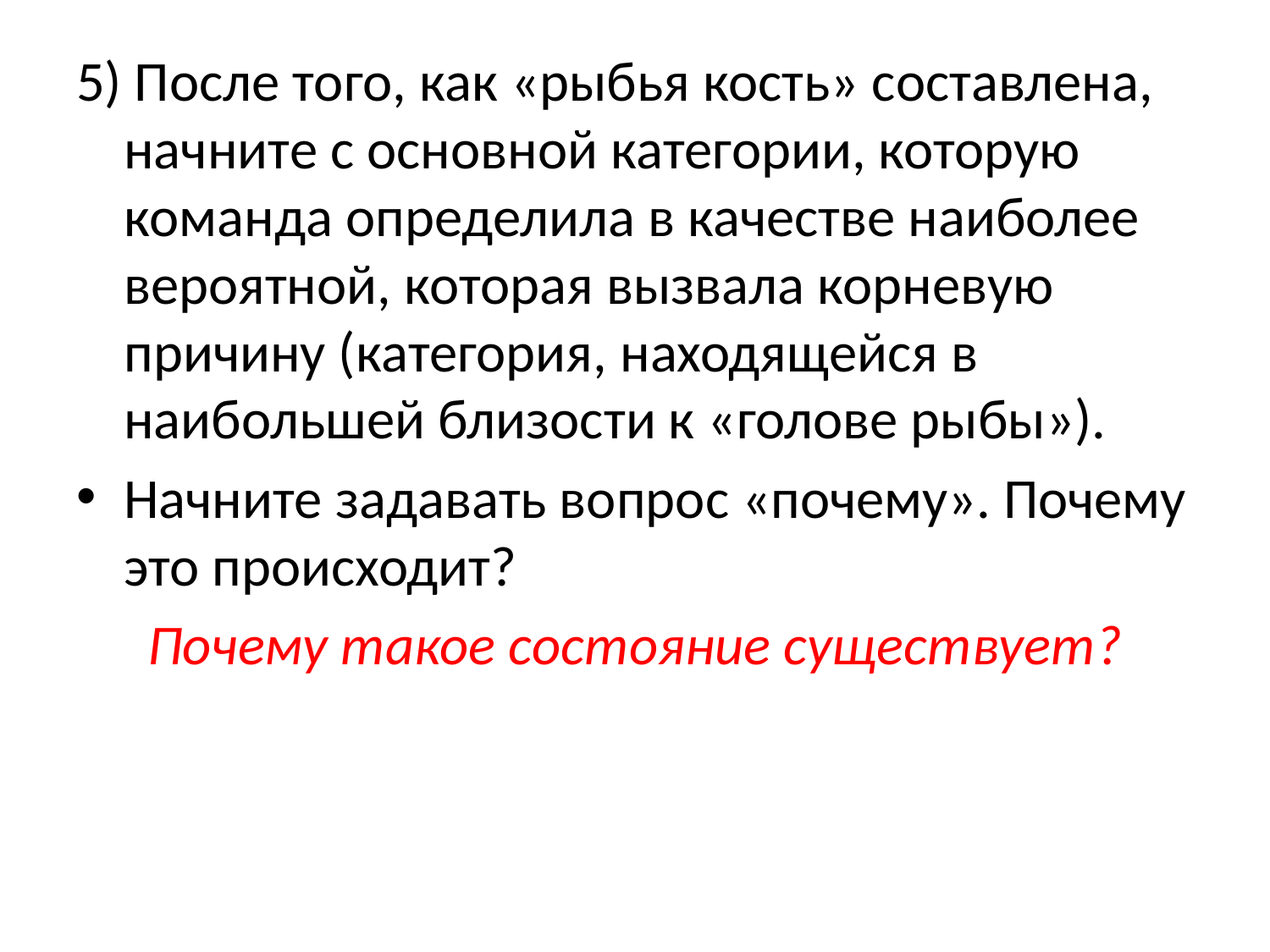

# 5) После того, как «рыбья кость» составлена, начните с основной категории, которую команда определила в качестве наиболее вероятной, которая вызвала корневую причину (категория, находящейся в наибольшей близости к «голове рыбы»).
Начните задавать вопрос «почему». Почему это происходит?
Почему такое состояние существует?